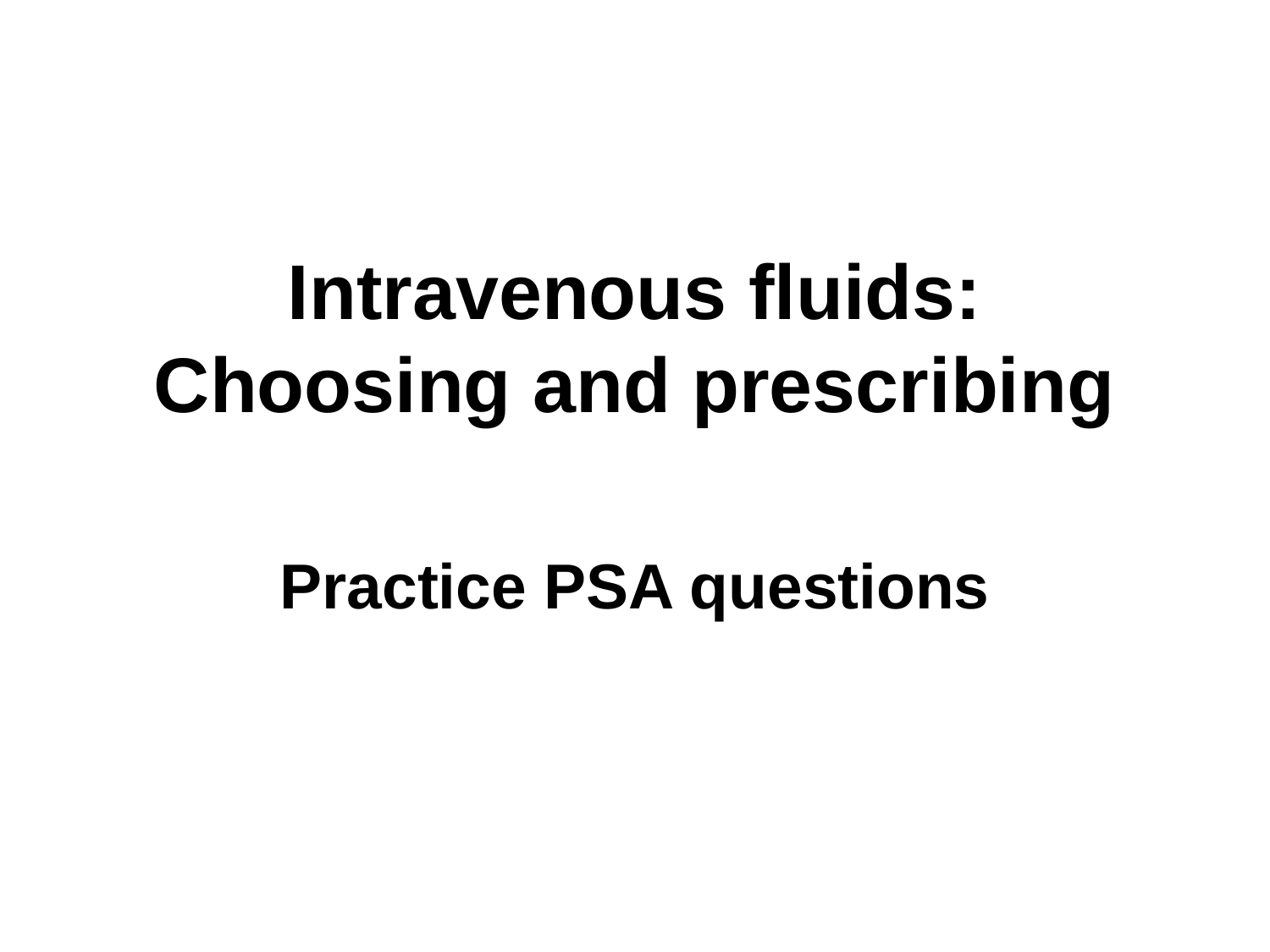

# Intravenous fluids: Choosing and prescribing
Practice PSA questions